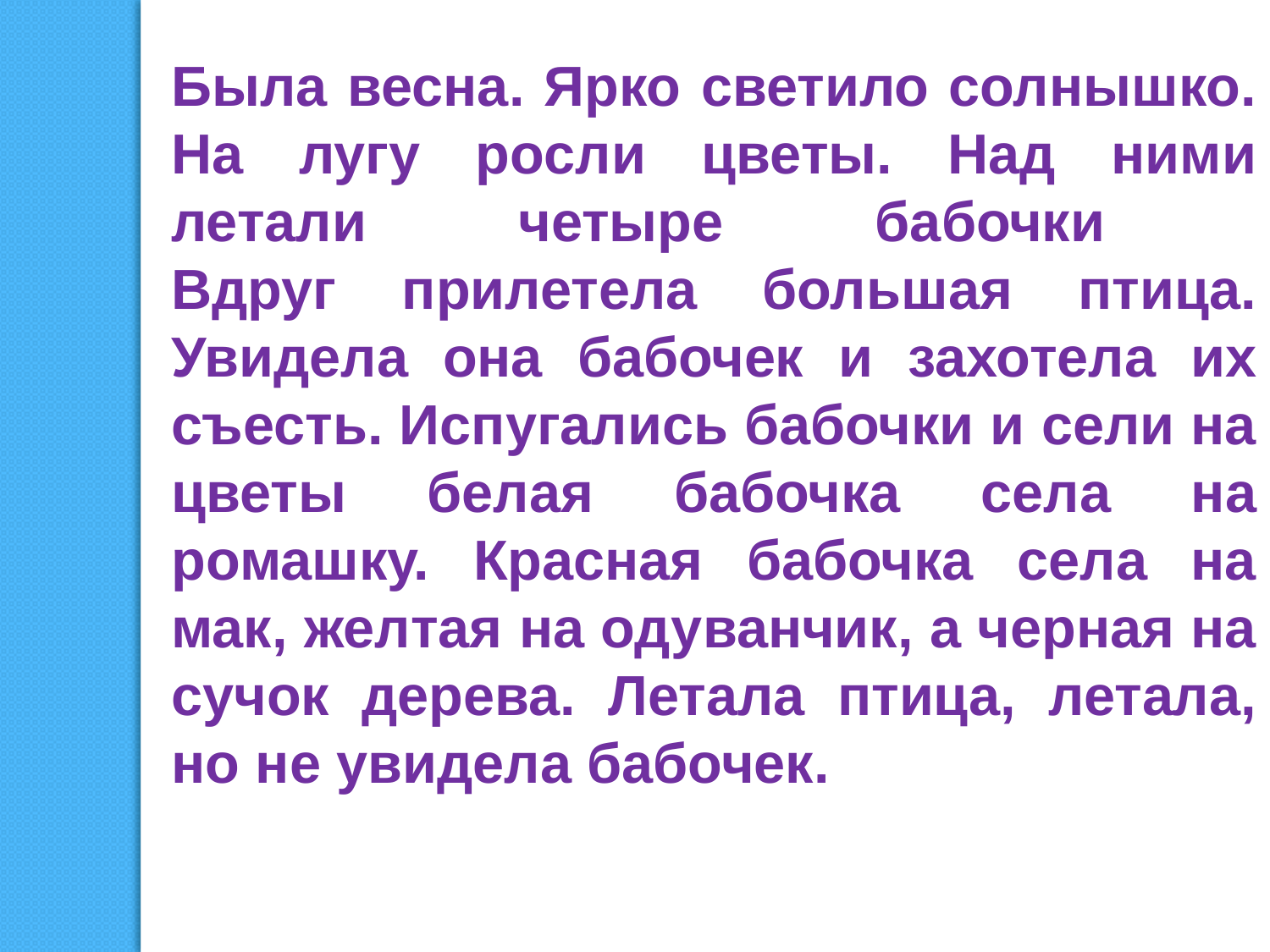

Была весна. Ярко светило солнышко. На лугу росли цветы. Над ними летали четыре бабочки
Вдруг прилетела большая птица. Увидела она бабочек и захотела их съесть. Испугались бабочки и сели на цветы белая бабочка села на ромашку. Красная бабочка села на мак, желтая на одуванчик, а черная на сучок дерева. Летала птица, летала, но не увидела бабочек.